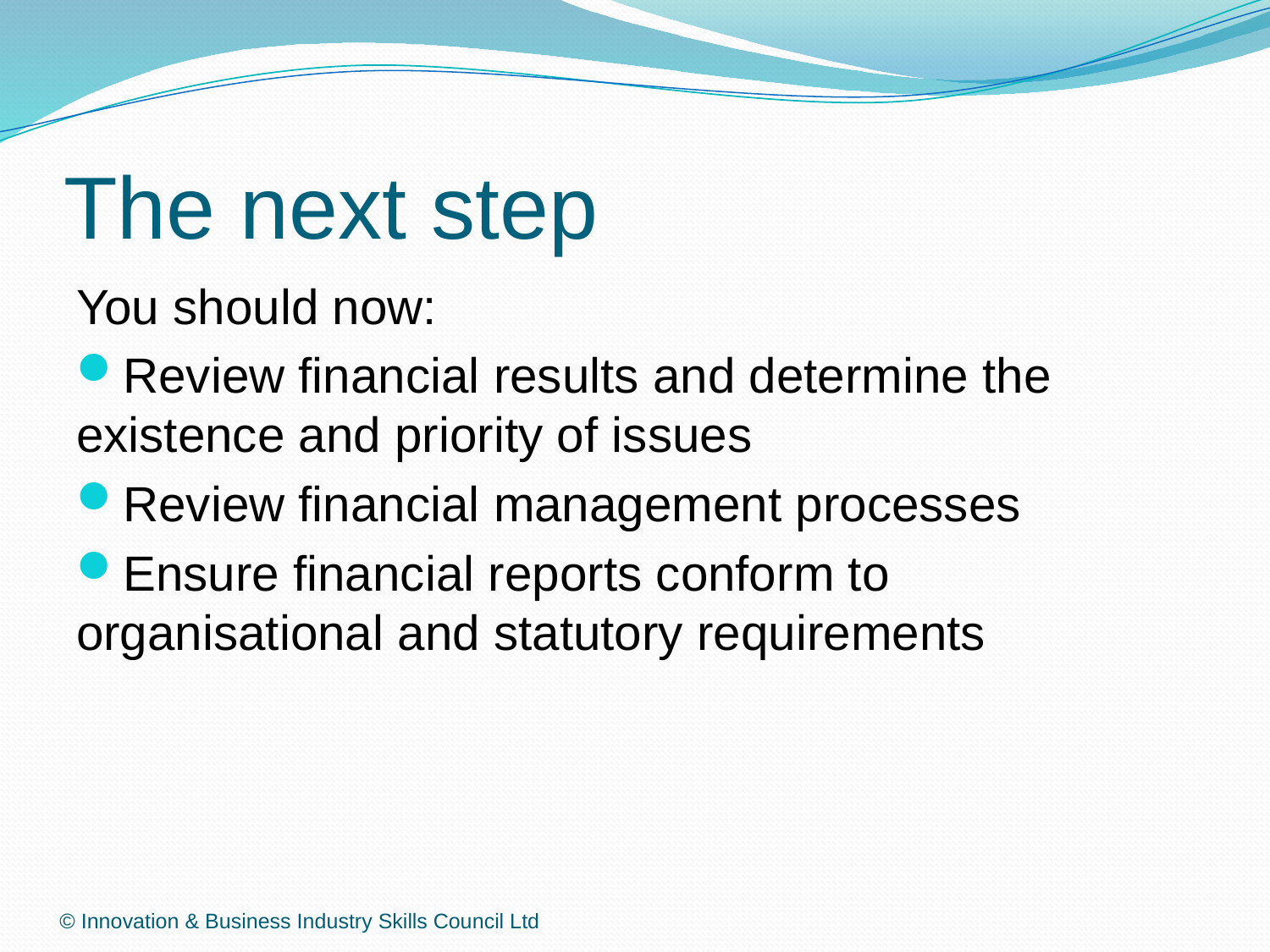

# The next step
You should now:
Review financial results and determine the existence and priority of issues
Review financial management processes
Ensure financial reports conform to organisational and statutory requirements
© Innovation & Business Industry Skills Council Ltd